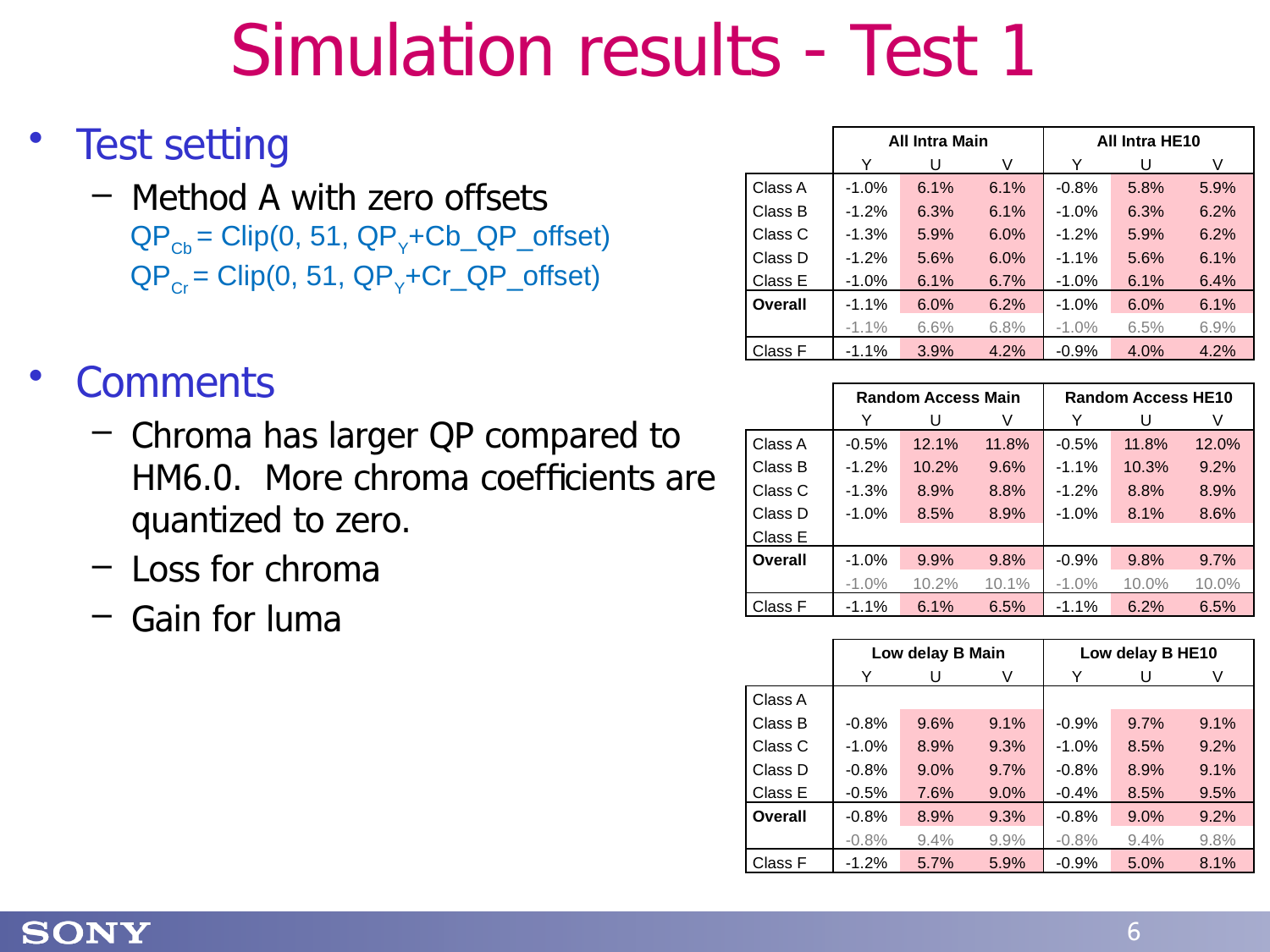

# Simulation results - Test 1
Test setting
Method A with zero offsets
             QPCb = Clip(0, 51, QPY+Cb_QP_offset)
             QPCr = Clip(0, 51, QPY+Cr_QP_offset)

Comments
Chroma has larger QP compared to HM6.0.  More chroma coefficients are quantized to zero.
Loss for chroma
Gain for luma

|  | All Intra Main |  |  | All Intra HE10 |  |  |
| --- | --- | --- | --- | --- | --- | --- |
|  | Y | U | V | Y | U | V |
| Class A | -1.0% | 6.1% | 6.1% | -0.8% | 5.8% | 5.9% |
| Class B | -1.2% | 6.3% | 6.1% | -1.0% | 6.3% | 6.2% |
| Class C | -1.3% | 5.9% | 6.0% | -1.2% | 5.9% | 6.2% |
| Class D | -1.2% | 5.6% | 6.0% | -1.1% | 5.6% | 6.1% |
| Class E | -1.0% | 6.1% | 6.7% | -1.0% | 6.1% | 6.4% |
| Overall | -1.1% | 6.0% | 6.2% | -1.0% | 6.0% | 6.1% |
|  | -1.1% | 6.6% | 6.8% | -1.0% | 6.5% | 6.9% |
| Class F | -1.1% | 3.9% | 4.2% | -0.9% | 4.0% | 4.2% |
|  |  |  |  |  |  |  |
|  | Random Access Main |  |  | Random Access HE10 |  |  |
|  | Y | U | V | Y | U | V |
| Class A | -0.5% | 12.1% | 11.8% | -0.5% | 11.8% | 12.0% |
| Class B | -1.2% | 10.2% | 9.6% | -1.1% | 10.3% | 9.2% |
| Class C | -1.3% | 8.9% | 8.8% | -1.2% | 8.8% | 8.9% |
| Class D | -1.0% | 8.5% | 8.9% | -1.0% | 8.1% | 8.6% |
| Class E |  |  |  |  |  |  |
| Overall | -1.0% | 9.9% | 9.8% | -0.9% | 9.8% | 9.7% |
|  | -1.0% | 10.2% | 10.1% | -1.0% | 10.0% | 10.0% |
| Class F | -1.1% | 6.1% | 6.5% | -1.1% | 6.2% | 6.5% |
|  |  |  |  |  |  |  |
|  | Low delay B Main |  |  | Low delay B HE10 |  |  |
|  | Y | U | V | Y | U | V |
| Class A |  |  |  |  |  |  |
| Class B | -0.8% | 9.6% | 9.1% | -0.9% | 9.7% | 9.1% |
| Class C | -1.0% | 8.9% | 9.3% | -1.0% | 8.5% | 9.2% |
| Class D | -0.8% | 9.0% | 9.7% | -0.8% | 8.9% | 9.1% |
| Class E | -0.5% | 7.6% | 9.0% | -0.4% | 8.5% | 9.5% |
| Overall | -0.8% | 8.9% | 9.3% | -0.8% | 9.0% | 9.2% |
|  | -0.8% | 9.4% | 9.9% | -0.8% | 9.4% | 9.8% |
| Class F | -1.2% | 5.7% | 5.9% | -0.9% | 5.0% | 8.1% |
6